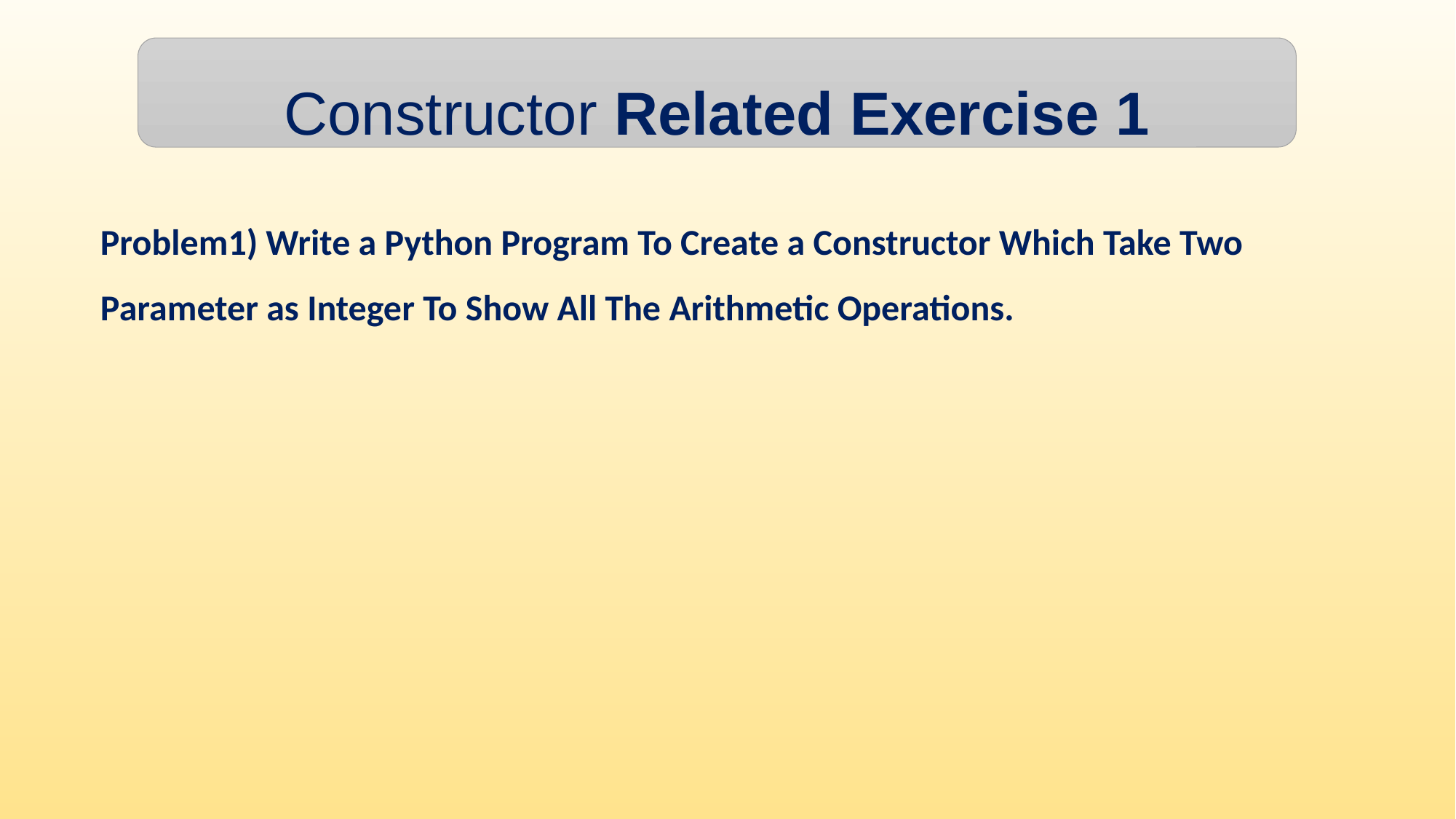

Constructor Related Exercise 1
Problem1) Write a Python Program To Create a Constructor Which Take Two Parameter as Integer To Show All The Arithmetic Operations.